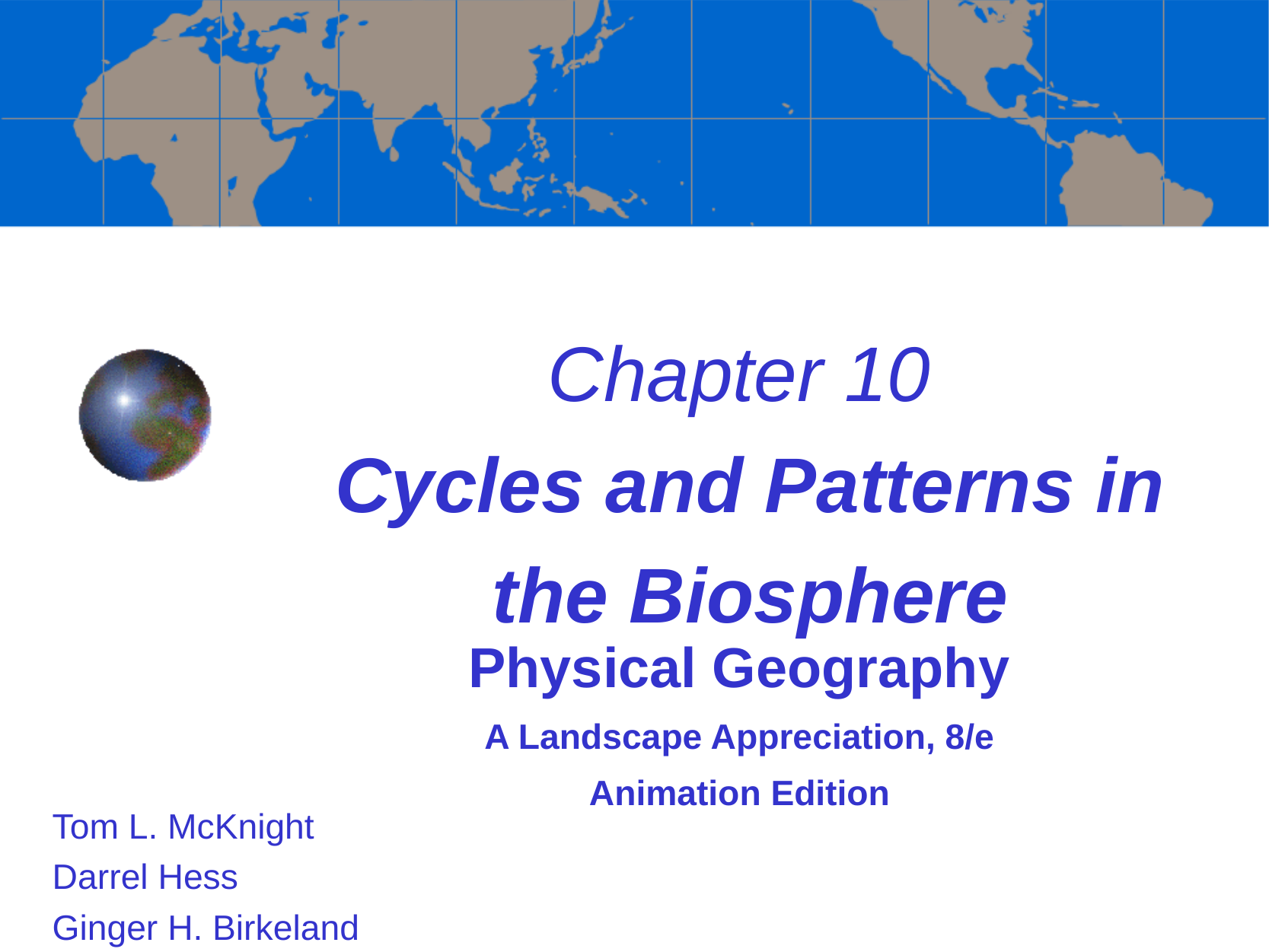

# Chapter 10 Cycles and Patterns in the Biosphere
Physical Geography
A Landscape Appreciation, 8/e
Animation Edition
Tom L. McKnight
Darrel Hess
Ginger H. Birkeland